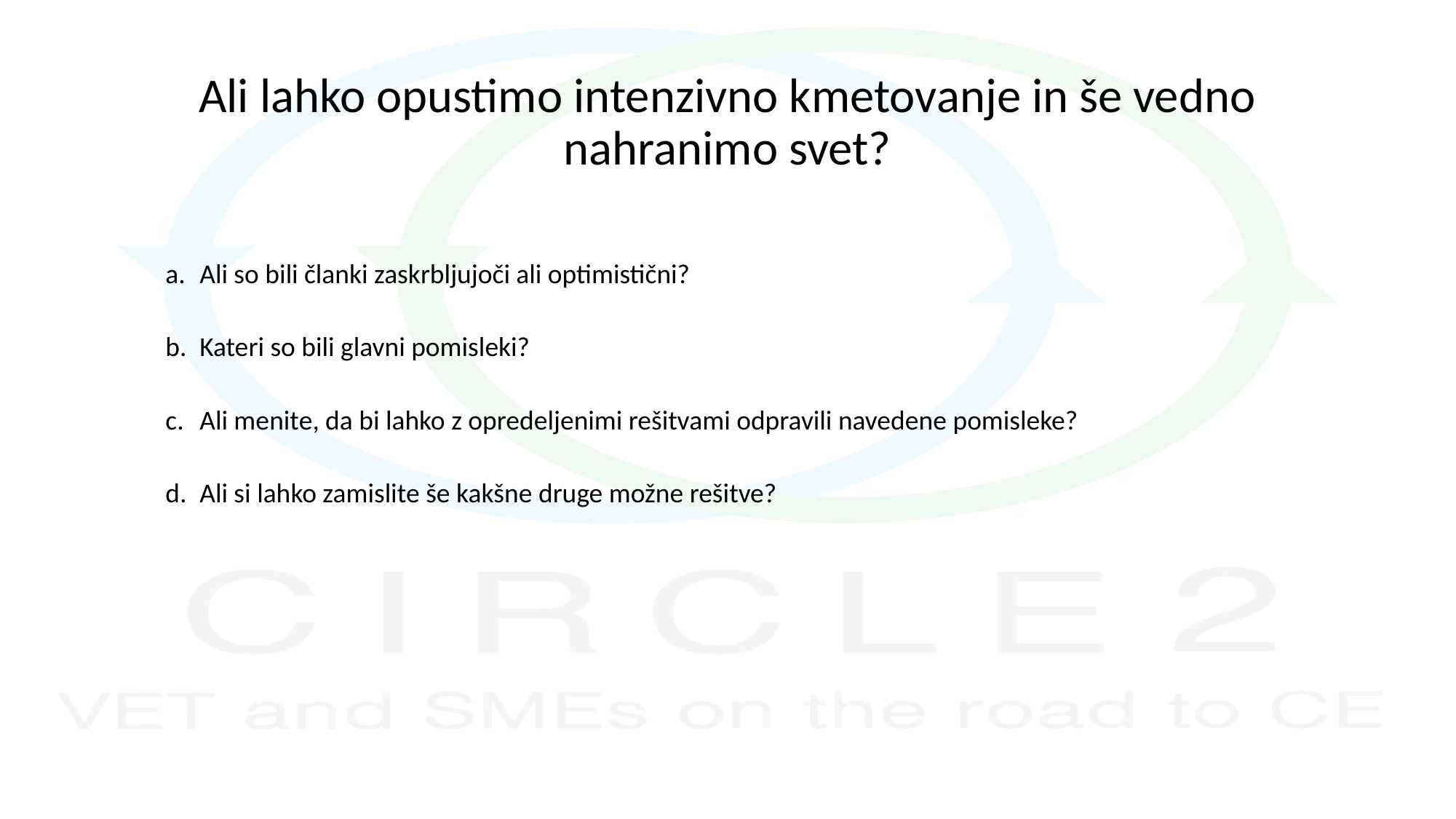

# Ali lahko opustimo intenzivno kmetovanje in še vedno nahranimo svet?
Ali so bili članki zaskrbljujoči ali optimistični?
Kateri so bili glavni pomisleki?
Ali menite, da bi lahko z opredeljenimi rešitvami odpravili navedene pomisleke?
Ali si lahko zamislite še kakšne druge možne rešitve?